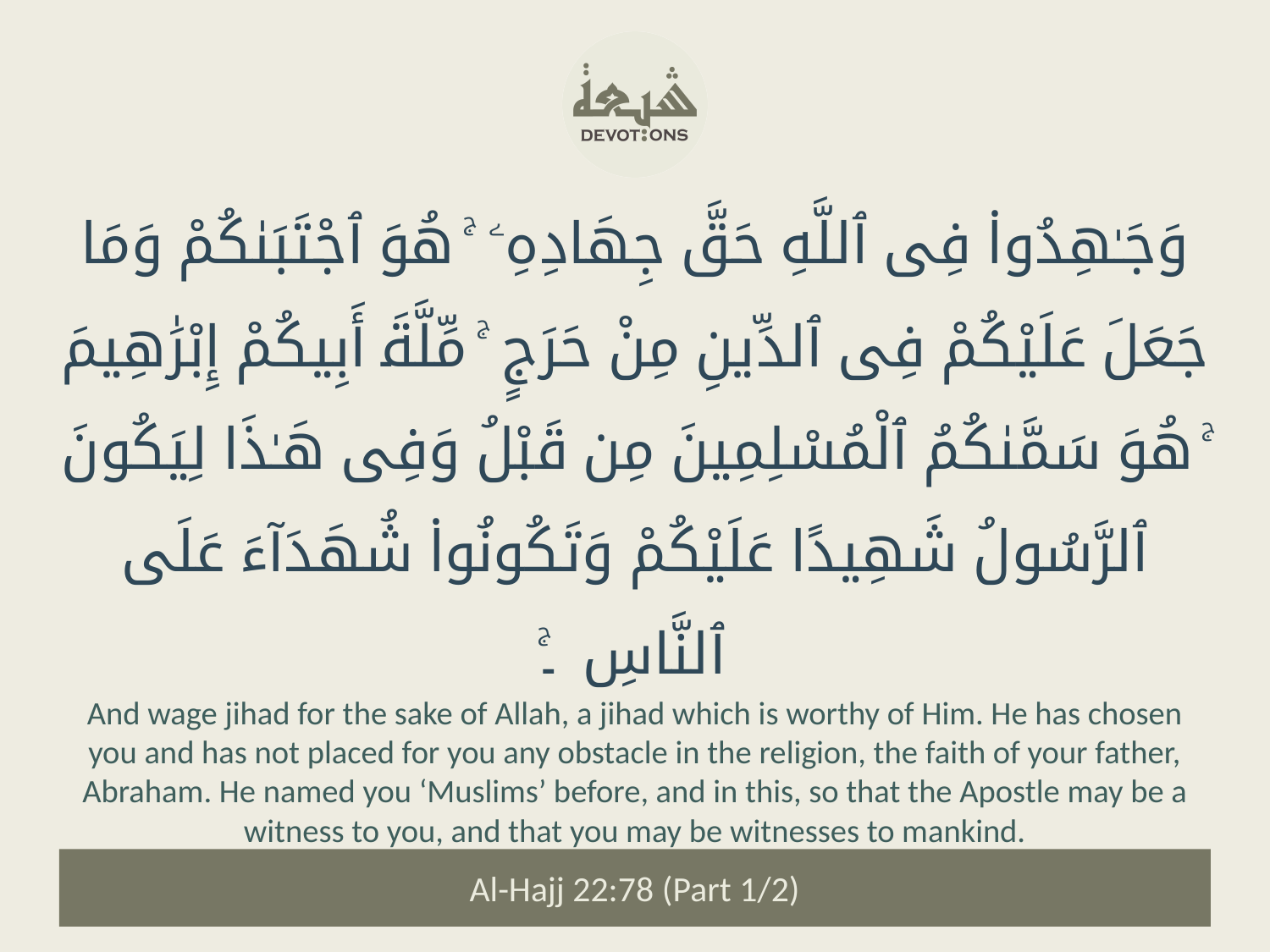

وَجَـٰهِدُوا۟ فِى ٱللَّهِ حَقَّ جِهَادِهِۦ ۚ هُوَ ٱجْتَبَىٰكُمْ وَمَا جَعَلَ عَلَيْكُمْ فِى ٱلدِّينِ مِنْ حَرَجٍ ۚ مِّلَّةَ أَبِيكُمْ إِبْرَٰهِيمَ ۚ هُوَ سَمَّىٰكُمُ ٱلْمُسْلِمِينَ مِن قَبْلُ وَفِى هَـٰذَا لِيَكُونَ ٱلرَّسُولُ شَهِيدًا عَلَيْكُمْ وَتَكُونُوا۟ شُهَدَآءَ عَلَى ٱلنَّاسِ  ۔ۚ
And wage jihad for the sake of Allah, a jihad which is worthy of Him. He has chosen you and has not placed for you any obstacle in the religion, the faith of your father, Abraham. He named you ‘Muslims’ before, and in this, so that the Apostle may be a witness to you, and that you may be witnesses to mankind.
Al-Hajj 22:78 (Part 1/2)